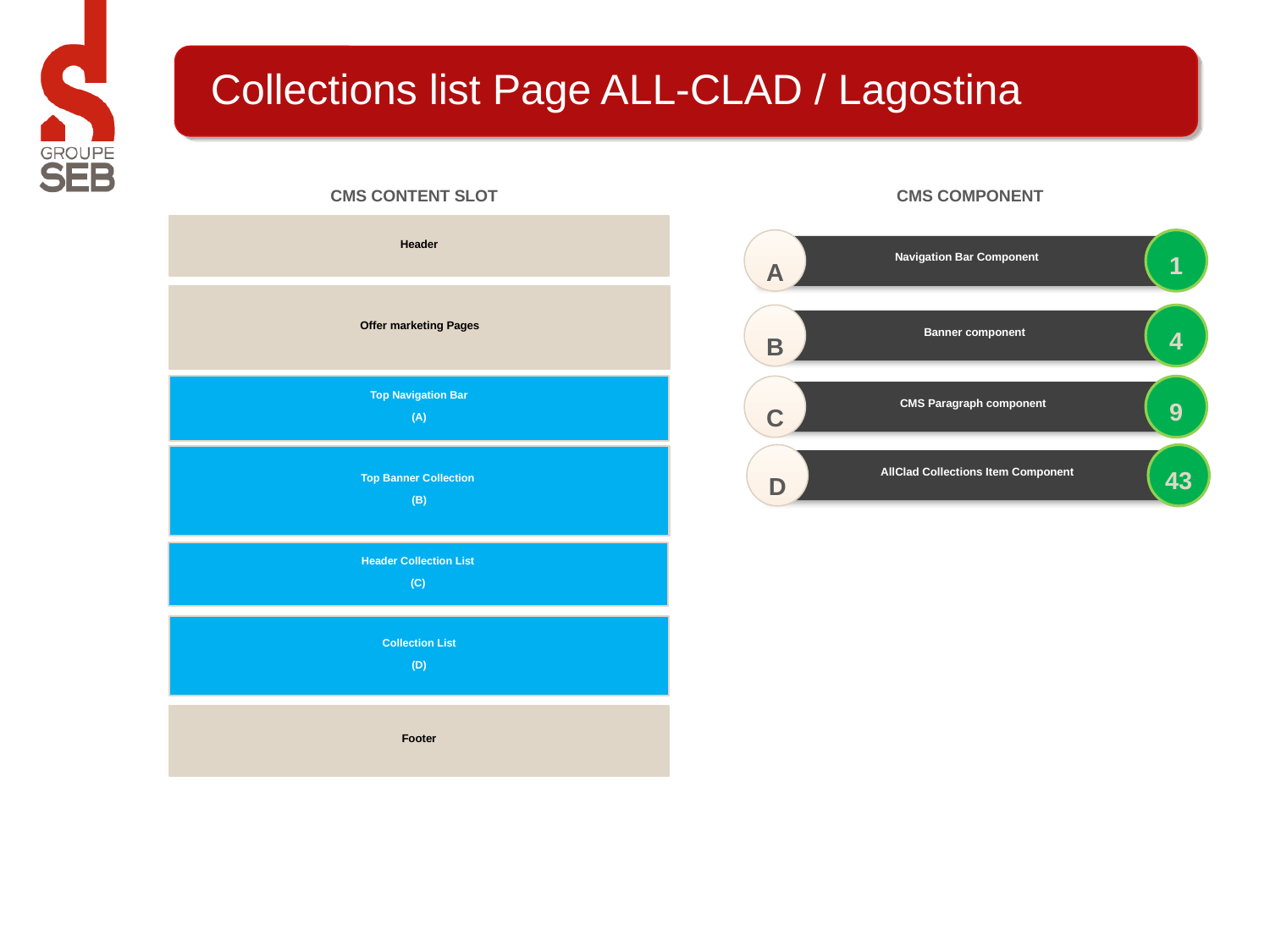

# Collections list Page ALL-CLAD / Lagostina
CMS Content Slot
CMS Component
Header
A
1
Navigation Bar Component
Offer marketing Pages
B
4
 Banner component
C
9
CMS Paragraph component
Top Navigation Bar
(A)
D
43
 AllClad Collections Item Component
Top Banner Collection
(B)
Header Collection List
(C)
Collection List
(D)
Footer